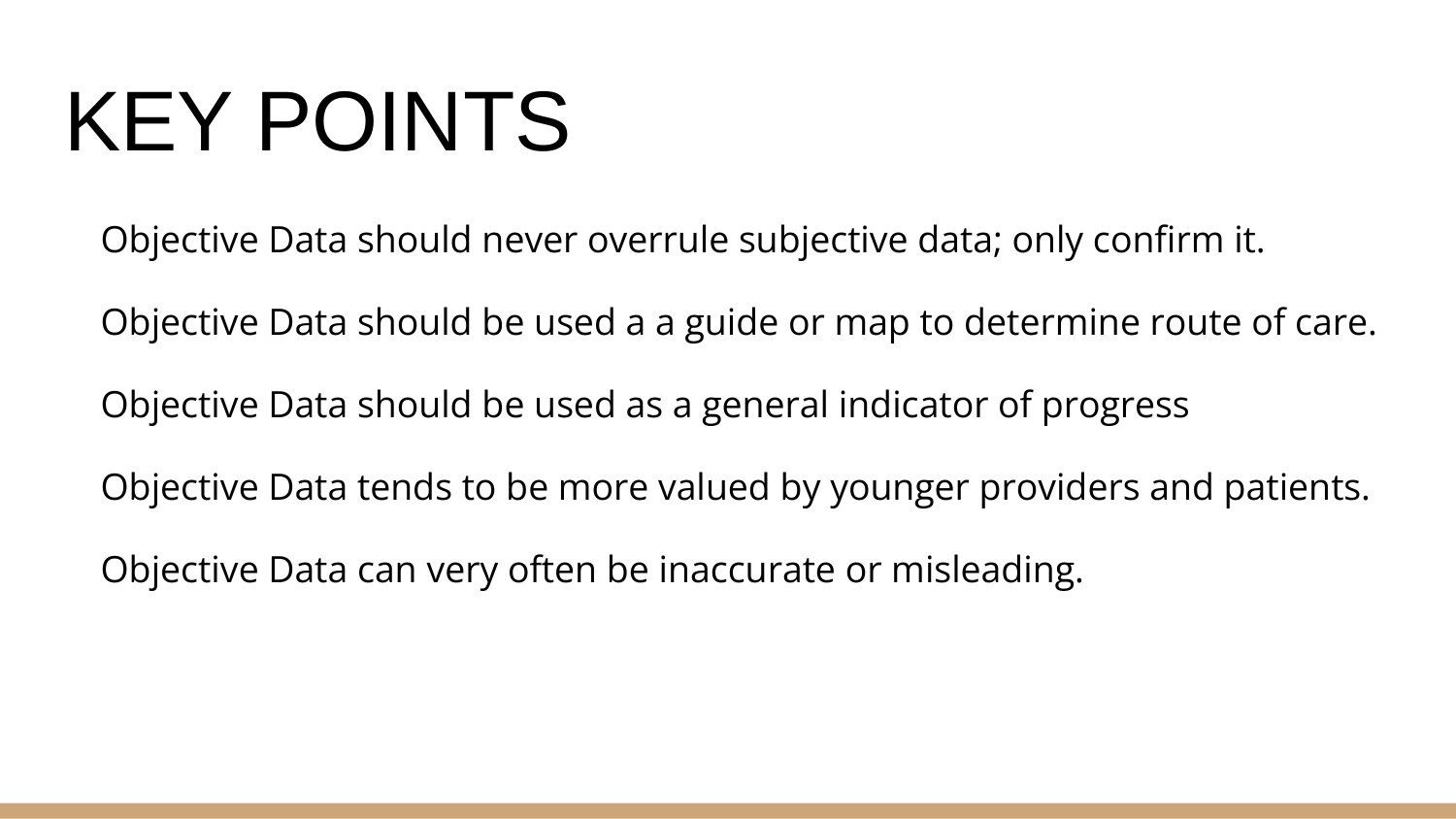

# KEY POINTS
Objective Data should never overrule subjective data; only confirm it.
Objective Data should be used a a guide or map to determine route of care.
Objective Data should be used as a general indicator of progress
Objective Data tends to be more valued by younger providers and patients.
Objective Data can very often be inaccurate or misleading.